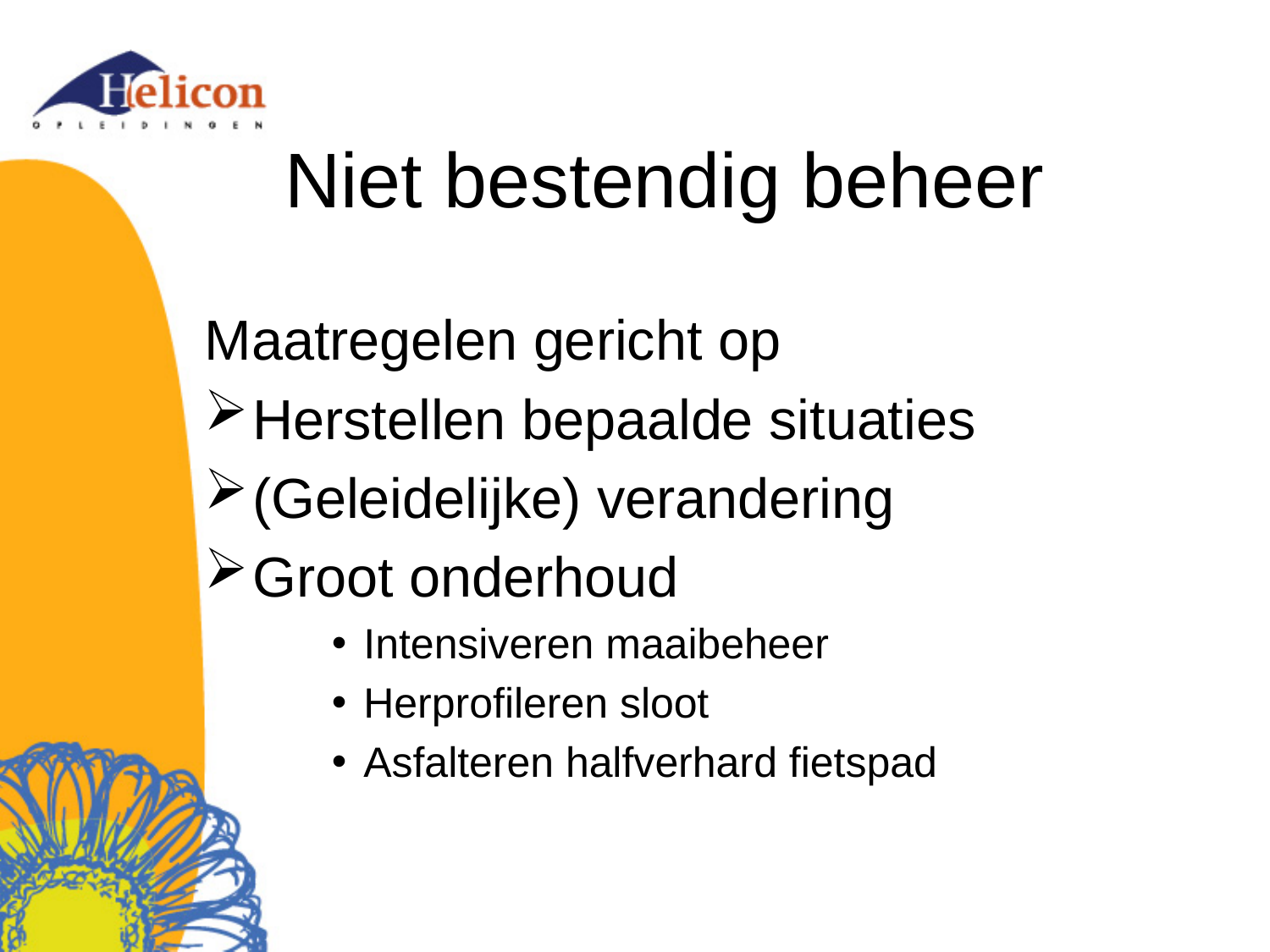

# Niet bestendig beheer
Maatregelen gericht op
Herstellen bepaalde situaties
(Geleidelijke) verandering
Groot onderhoud
Intensiveren maaibeheer
Herprofileren sloot
Asfalteren halfverhard fietspad